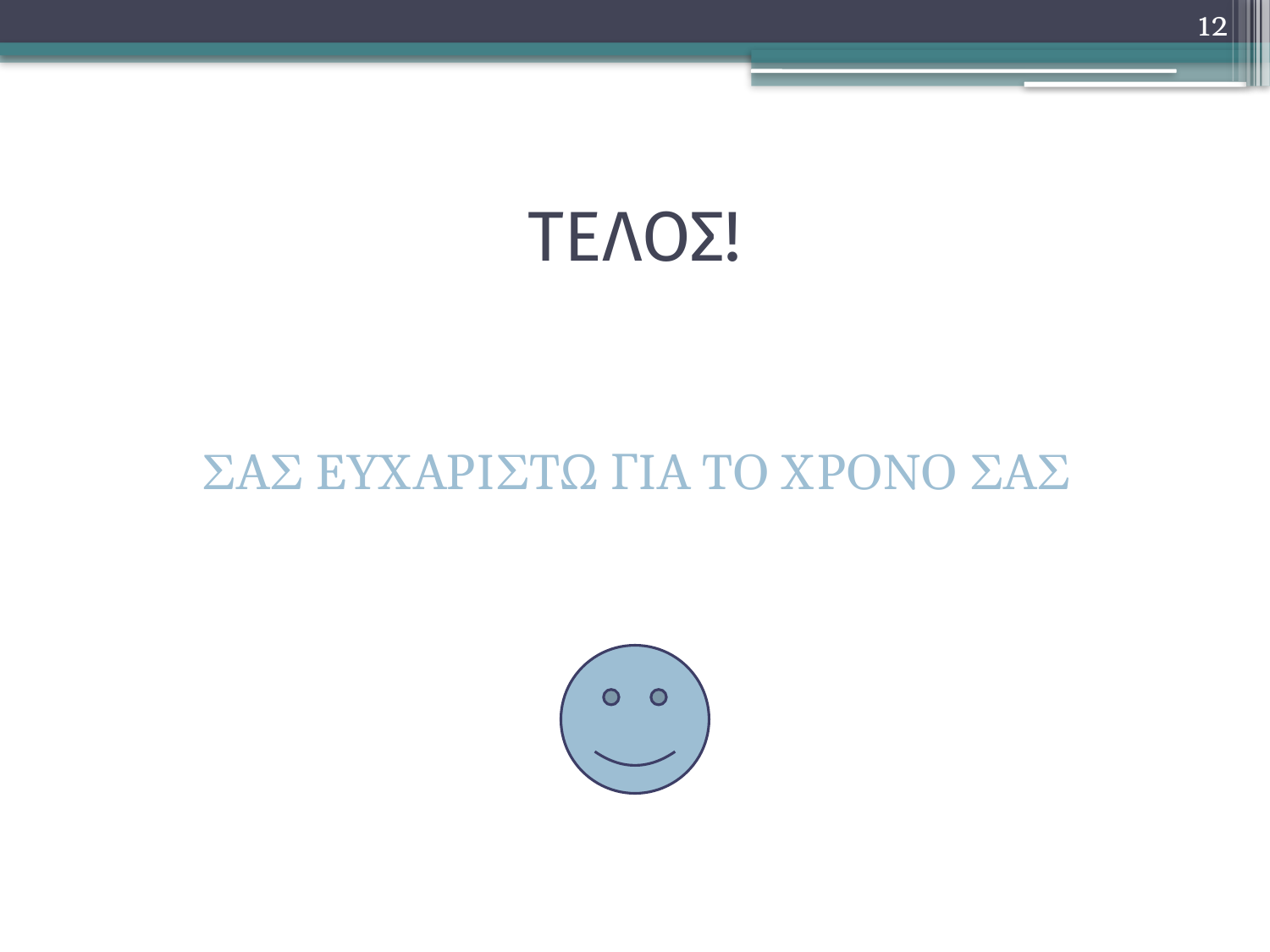

12
# ΤΕΛΟΣ!
ΣΑΣ ΕΥΧΑΡΙΣΤΩ ΓΙΑ ΤΟ ΧΡΟΝΟ ΣΑΣ